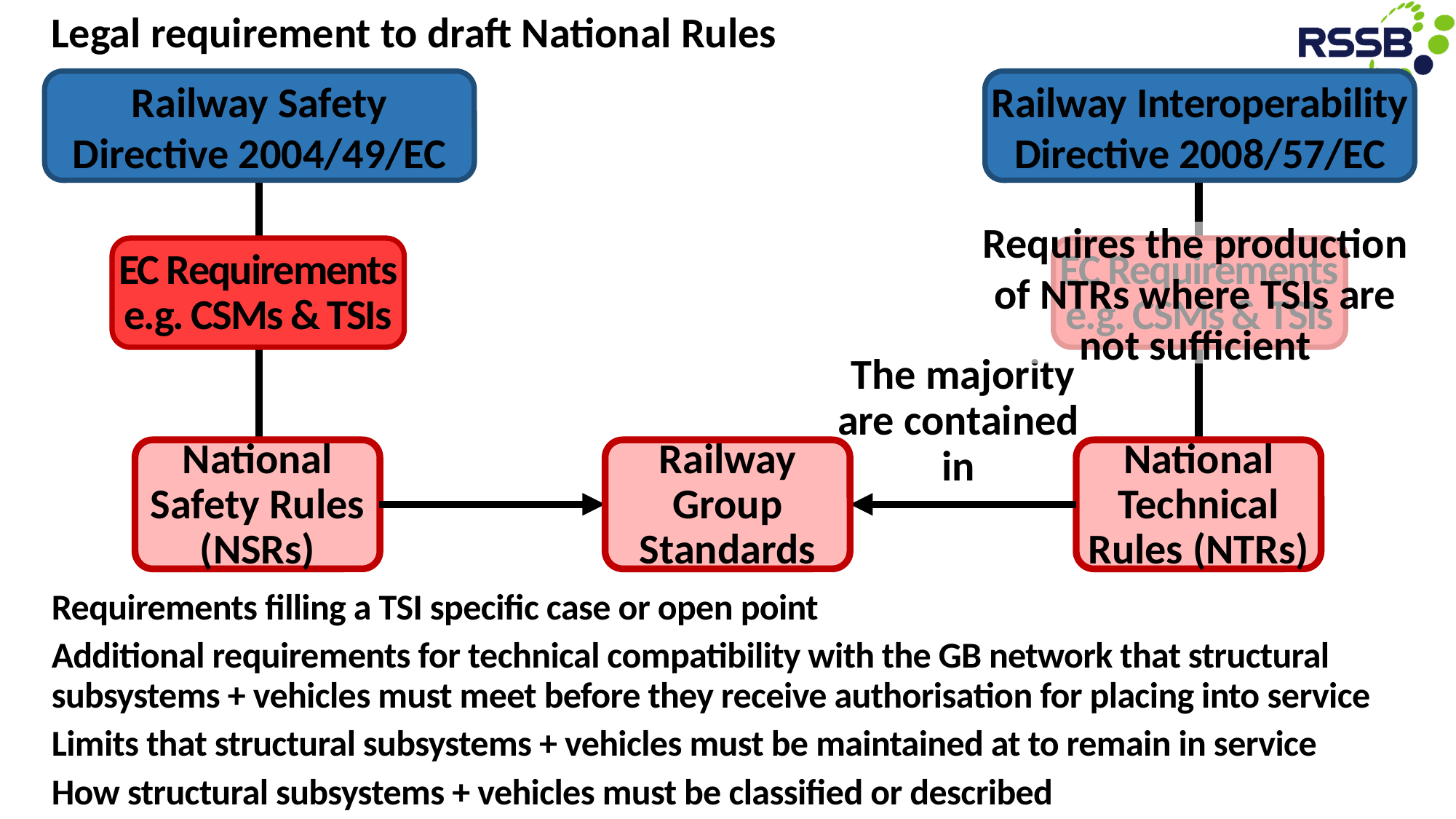

Legal requirement to draft National Rules
Railway Safety Directive 2004/49/EC
Railway Interoperability Directive 2008/57/EC
Requires the production
of NTRs where TSIs are
not sufficient

EC Requirements
e.g. CSMs & TSIs
National
Safety Rules (NSRs)
EC Requirements
e.g. CSMs & TSIs
National Technical Rules (NTRs)
The majority
are contained
in
Railway Group Standards
Requirements filling a TSI specific case or open point
Additional requirements for technical compatibility with the GB network that structural subsystems + vehicles must meet before they receive authorisation for placing into service
Limits that structural subsystems + vehicles must be maintained at to remain in service
How structural subsystems + vehicles must be classified or described